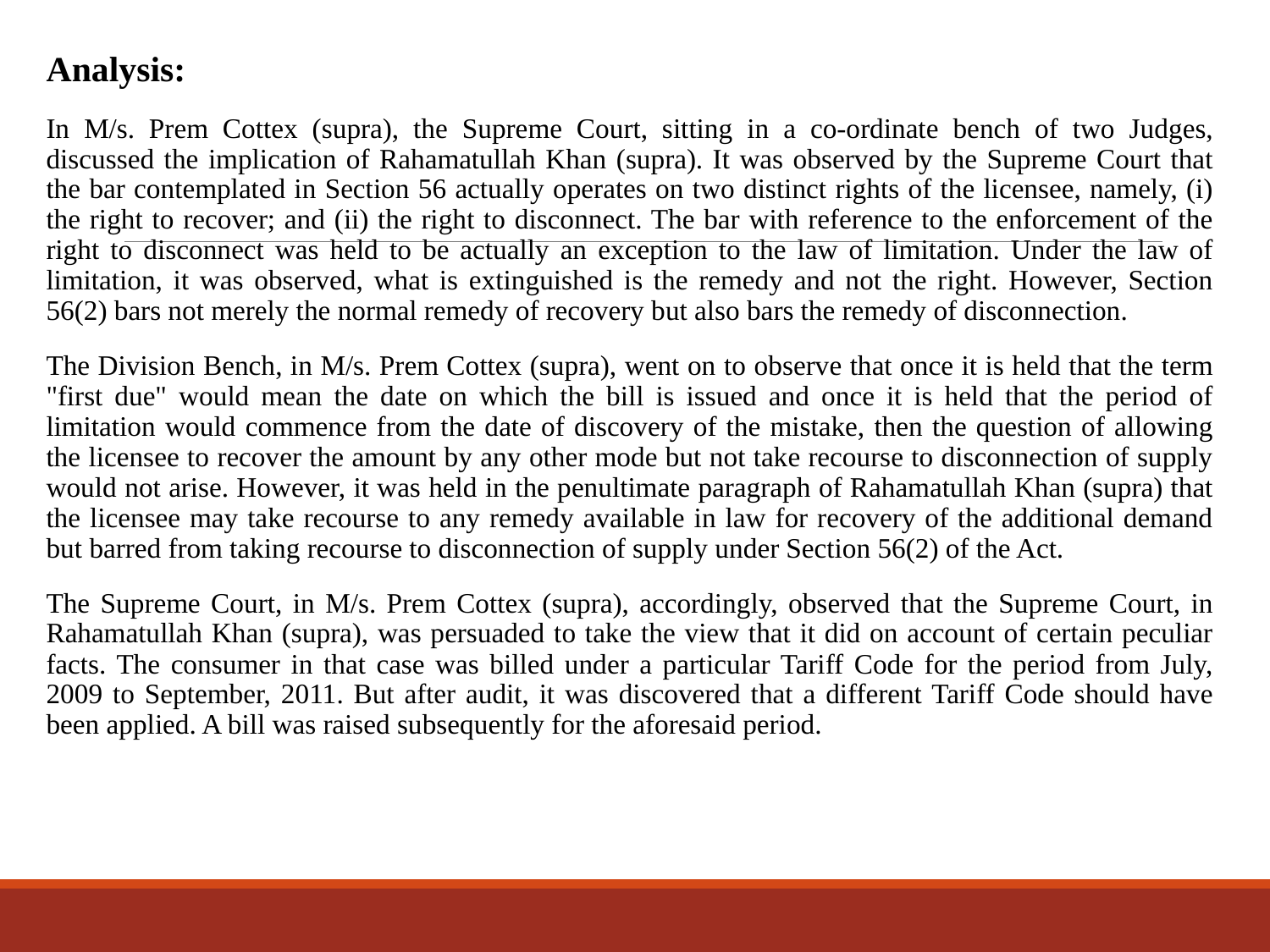

Analysis:
In M/s. Prem Cottex (supra), the Supreme Court, sitting in a co-ordinate bench of two Judges, discussed the implication of Rahamatullah Khan (supra). It was observed by the Supreme Court that the bar contemplated in Section 56 actually operates on two distinct rights of the licensee, namely, (i) the right to recover; and (ii) the right to disconnect. The bar with reference to the enforcement of the right to disconnect was held to be actually an exception to the law of limitation. Under the law of limitation, it was observed, what is extinguished is the remedy and not the right. However, Section 56(2) bars not merely the normal remedy of recovery but also bars the remedy of disconnection.
The Division Bench, in M/s. Prem Cottex (supra), went on to observe that once it is held that the term "first due" would mean the date on which the bill is issued and once it is held that the period of limitation would commence from the date of discovery of the mistake, then the question of allowing the licensee to recover the amount by any other mode but not take recourse to disconnection of supply would not arise. However, it was held in the penultimate paragraph of Rahamatullah Khan (supra) that the licensee may take recourse to any remedy available in law for recovery of the additional demand but barred from taking recourse to disconnection of supply under Section 56(2) of the Act.
The Supreme Court, in M/s. Prem Cottex (supra), accordingly, observed that the Supreme Court, in Rahamatullah Khan (supra), was persuaded to take the view that it did on account of certain peculiar facts. The consumer in that case was billed under a particular Tariff Code for the period from July, 2009 to September, 2011. But after audit, it was discovered that a different Tariff Code should have been applied. A bill was raised subsequently for the aforesaid period.